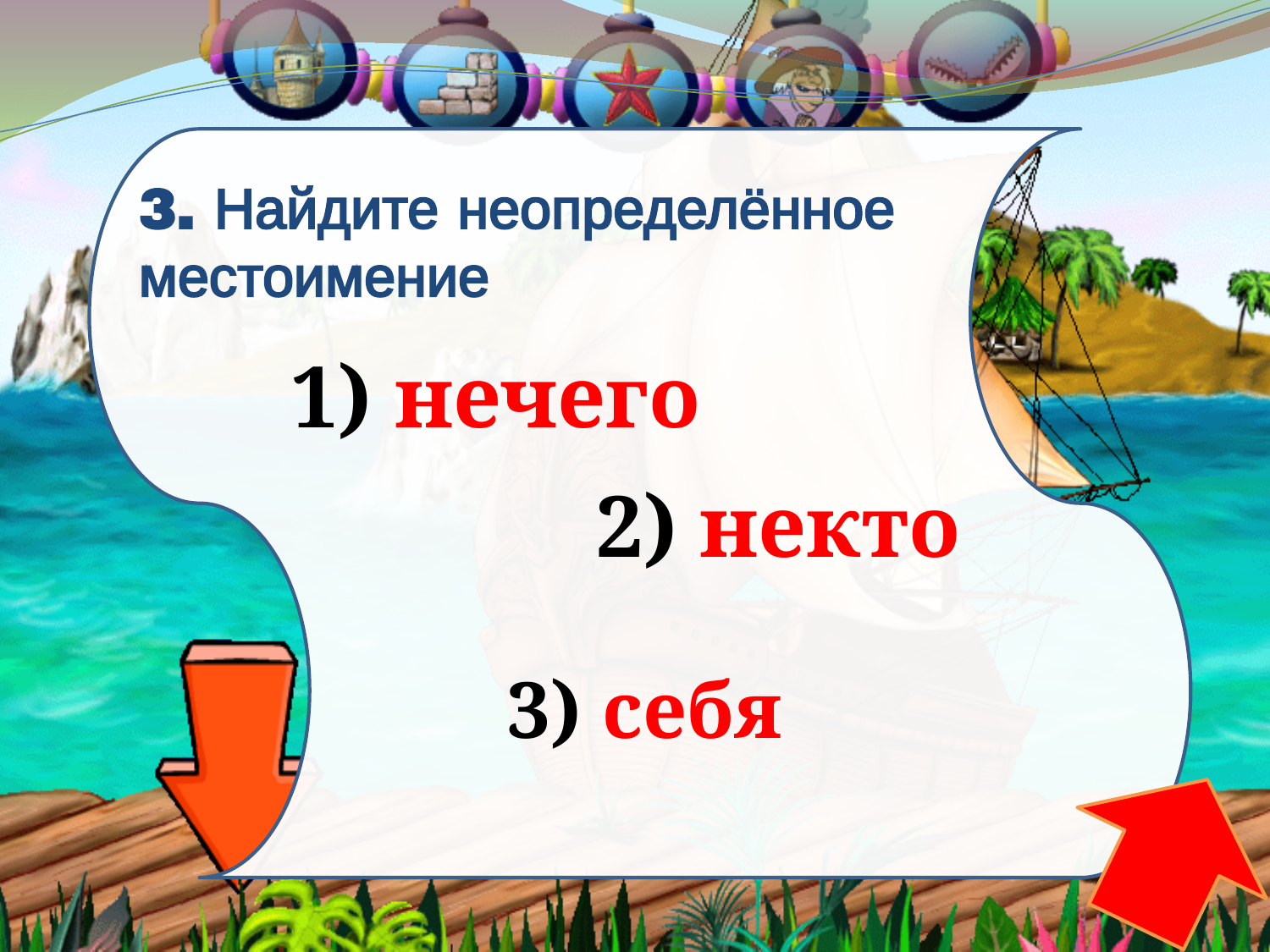

# 3. Найдите неопределённое местоимение
1) нечего
2) некто
3) себя